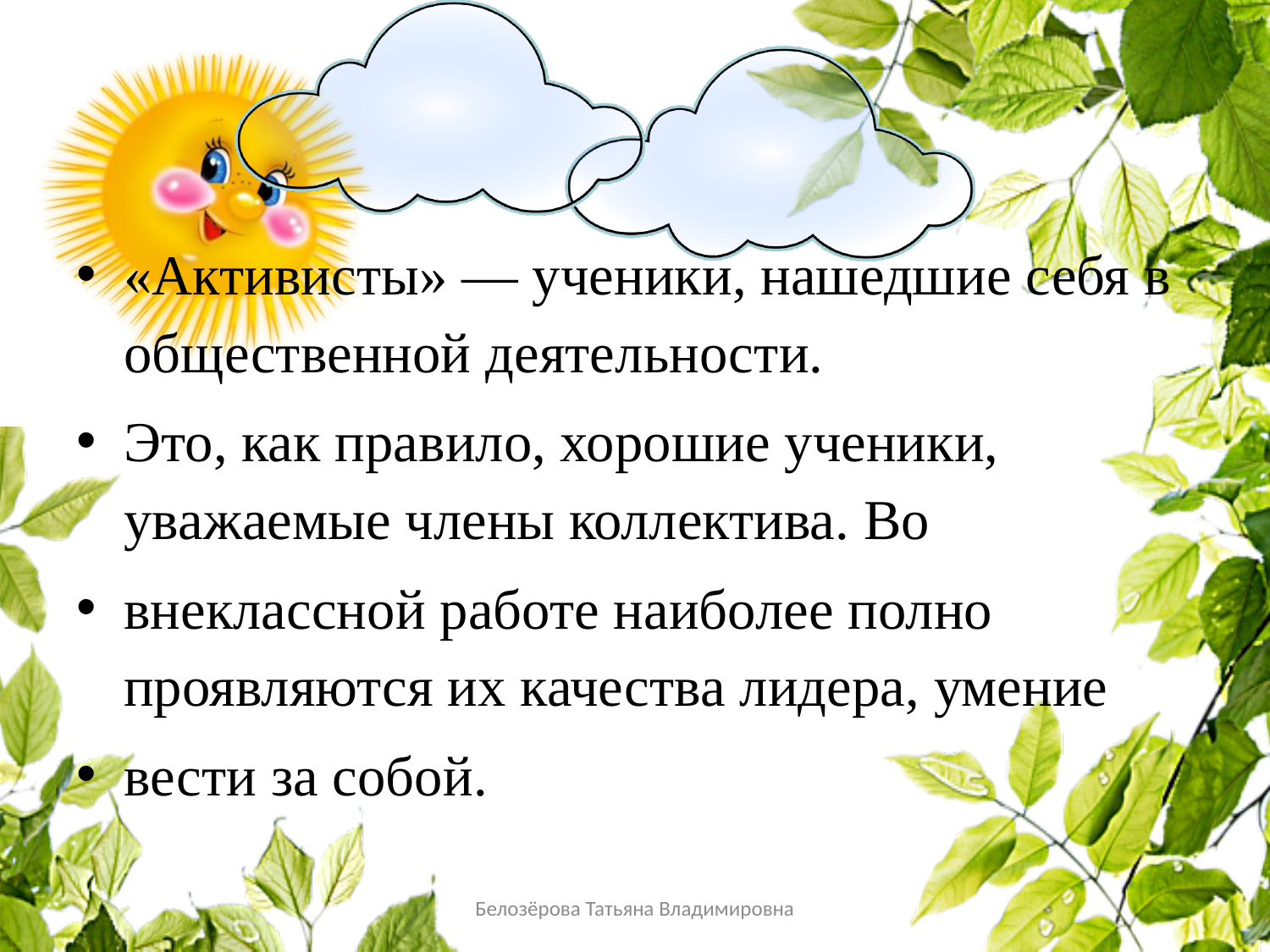

#
«Активисты» — ученики, нашедшие себя в общественной деятельности.
Это, как правило, хорошие ученики, уважаемые члены коллектива. Во
внеклассной работе наиболее полно проявляются их качества лидера, умение
вести за собой.

Белозёрова Татьяна Владимировна